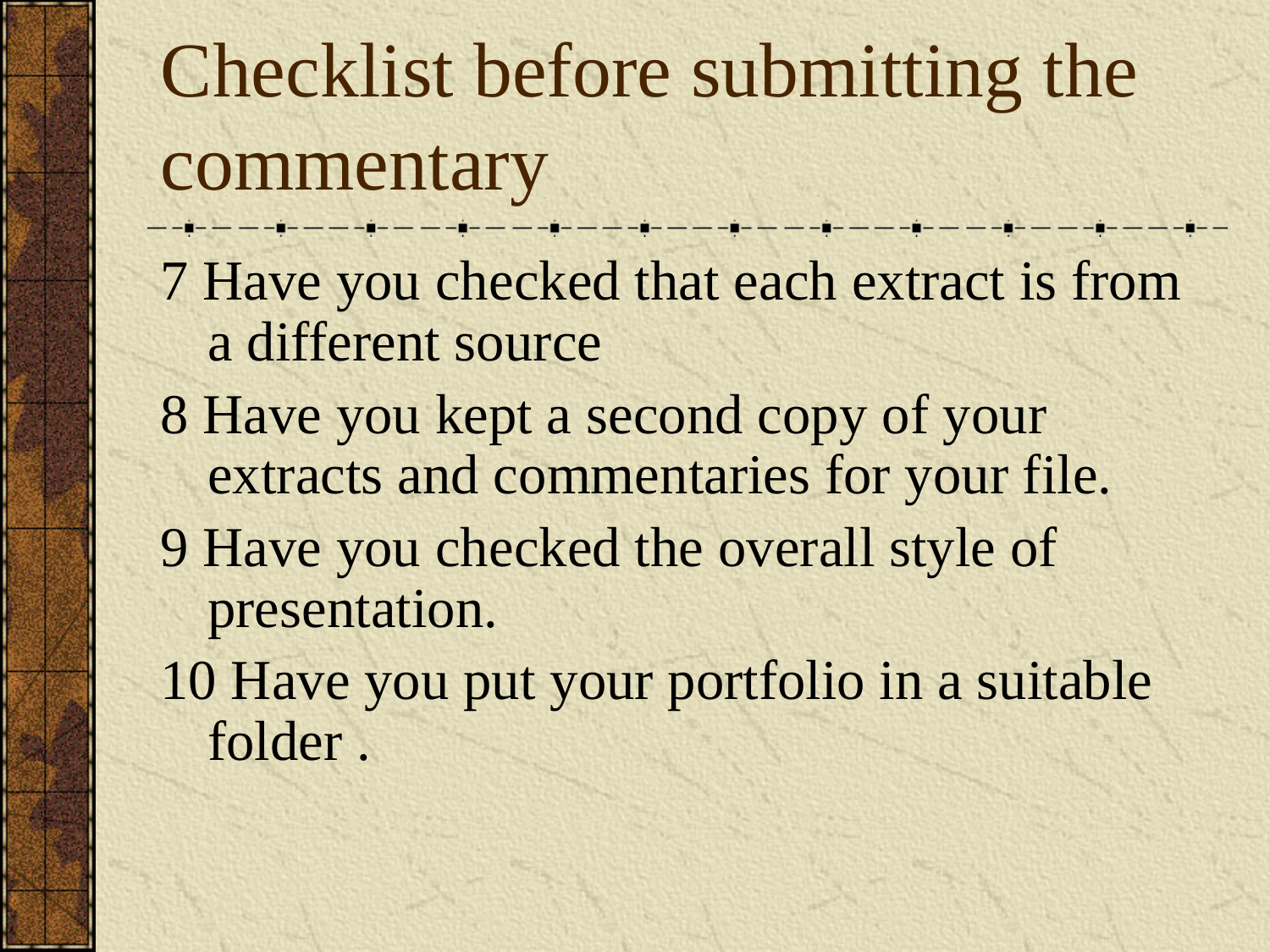

# Checklist before submitting the commentary
7 Have you checked that each extract is from a different source
8 Have you kept a second copy of your extracts and commentaries for your file.
9 Have you checked the overall style of presentation.
10 Have you put your portfolio in a suitable folder .